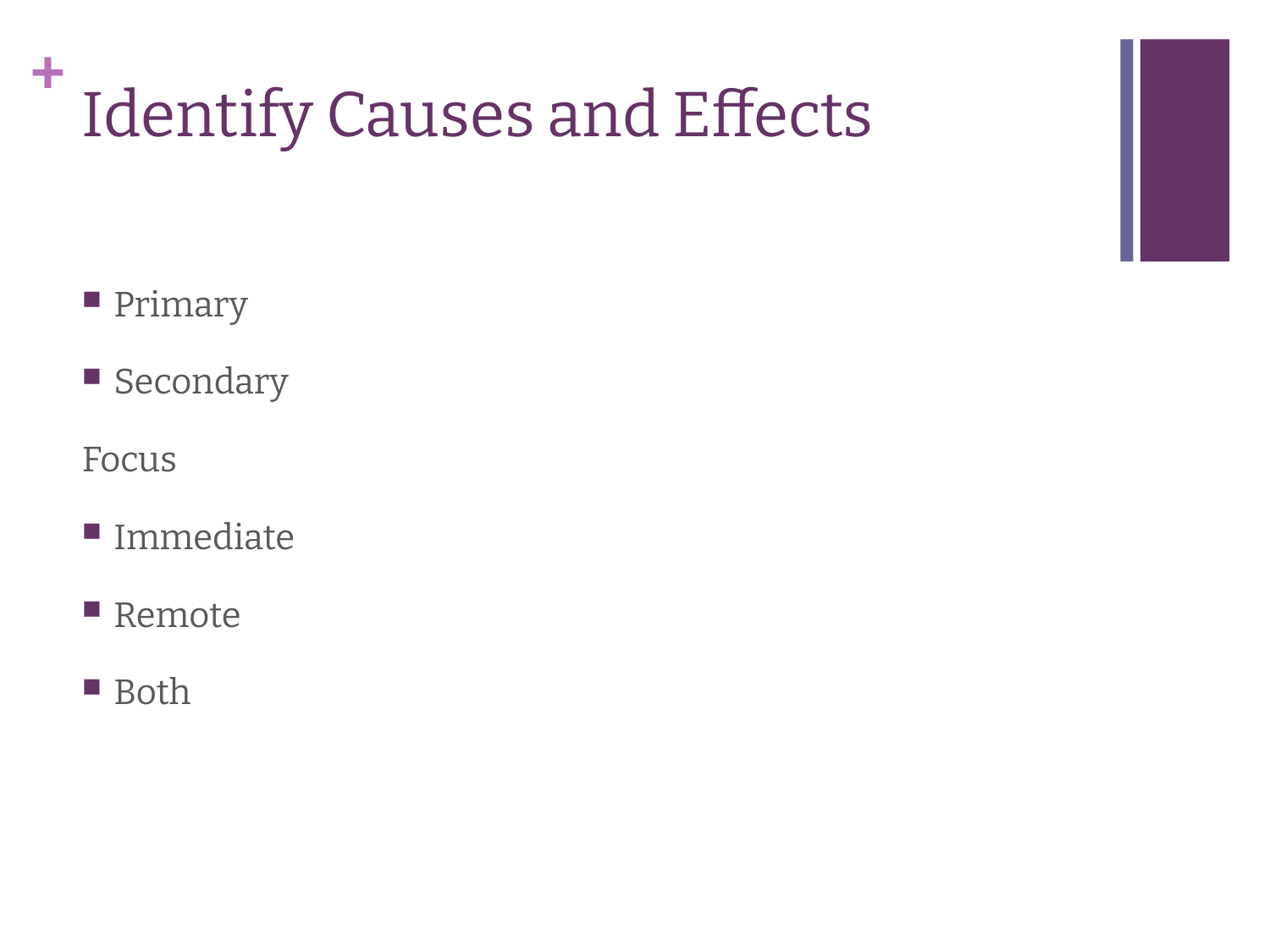

# Identify Causes and Effects
Primary
Secondary
Focus
Immediate
Remote
Both